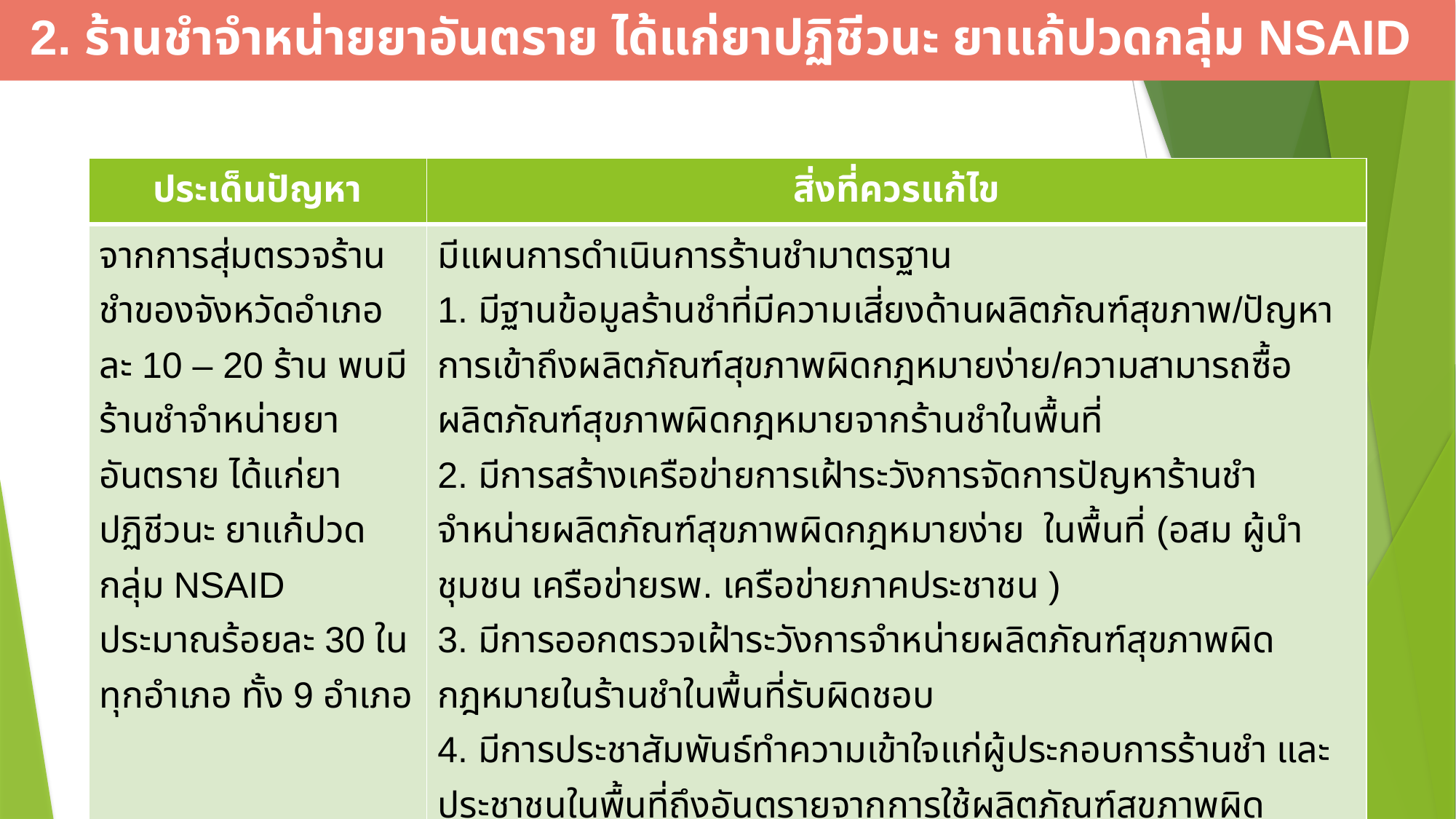

# 2. ร้านชำจำหน่ายยาอันตราย ได้แก่ยาปฏิชีวนะ ยาแก้ปวดกลุ่ม NSAID
| ประเด็นปัญหา | สิ่งที่ควรแก้ไข |
| --- | --- |
| จากการสุ่มตรวจร้านชำของจังหวัดอำเภอละ 10 – 20 ร้าน พบมี ร้านชำจำหน่ายยาอันตราย ได้แก่ยาปฏิชีวนะ ยาแก้ปวดกลุ่ม NSAID ประมาณร้อยละ 30 ในทุกอำเภอ ทั้ง 9 อำเภอ | มีแผนการดำเนินการร้านชำมาตรฐาน 1. มีฐานข้อมูลร้านชำที่มีความเสี่ยงด้านผลิตภัณฑ์สุขภาพ/ปัญหาการเข้าถึงผลิตภัณฑ์สุขภาพผิดกฎหมายง่าย/ความสามารถซื้อผลิตภัณฑ์สุขภาพผิดกฎหมายจากร้านชำในพื้นที่ 2. มีการสร้างเครือข่ายการเฝ้าระวังการจัดการปัญหาร้านชำจำหน่ายผลิตภัณฑ์สุขภาพผิดกฎหมายง่าย ในพื้นที่ (อสม ผู้นำชุมชน เครือข่ายรพ. เครือข่ายภาคประชาชน ) 3. มีการออกตรวจเฝ้าระวังการจำหน่ายผลิตภัณฑ์สุขภาพผิดกฎหมายในร้านชำในพื้นที่รับผิดชอบ 4. มีการประชาสัมพันธ์ทำความเข้าใจแก่ผู้ประกอบการร้านชำ และประชาชนในพื้นที่ถึงอันตรายจากการใช้ผลิตภัณฑ์สุขภาพผิดกฎหมาย 5. การจัดการร้านชำที่พบมีการจำหน่ายยาATB/Steroid/NSAIDs ในร้านชำ (บันทึก ตักเตือน ให้คำแนะนำ มีการตรวจซ้ำติดกัน 3 เดือน) |